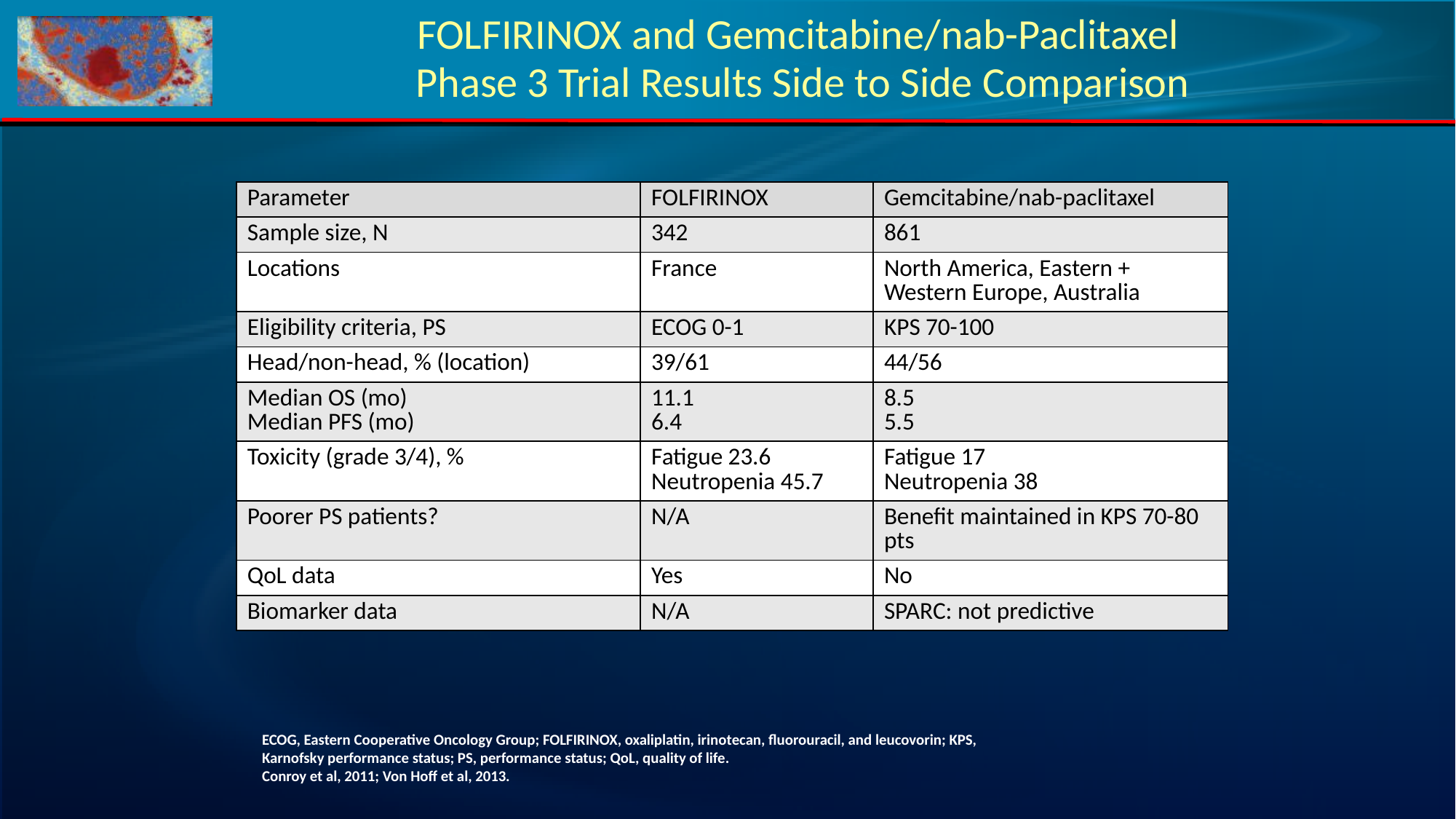

# FOLFIRINOX and Gemcitabine/nab-Paclitaxel Phase 3 Trial Results Side to Side Comparison
| Parameter | FOLFIRINOX | Gemcitabine/nab-paclitaxel |
| --- | --- | --- |
| Sample size, N | 342 | 861 |
| Locations | France | North America, Eastern + Western Europe, Australia |
| Eligibility criteria, PS | ECOG 0-1 | KPS 70-100 |
| Head/non-head, % (location) | 39/61 | 44/56 |
| Median OS (mo) Median PFS (mo) | 11.1 6.4 | 8.5 5.5 |
| Toxicity (grade 3/4), % | Fatigue 23.6 Neutropenia 45.7 | Fatigue 17 Neutropenia 38 |
| Poorer PS patients? | N/A | Benefit maintained in KPS 70-80 pts |
| QoL data | Yes | No |
| Biomarker data | N/A | SPARC: not predictive |
ECOG, Eastern Cooperative Oncology Group; FOLFIRINOX, oxaliplatin, irinotecan, fluorouracil, and leucovorin; KPS, Karnofsky performance status; PS, performance status; QoL, quality of life.
Conroy et al, 2011; Von Hoff et al, 2013.